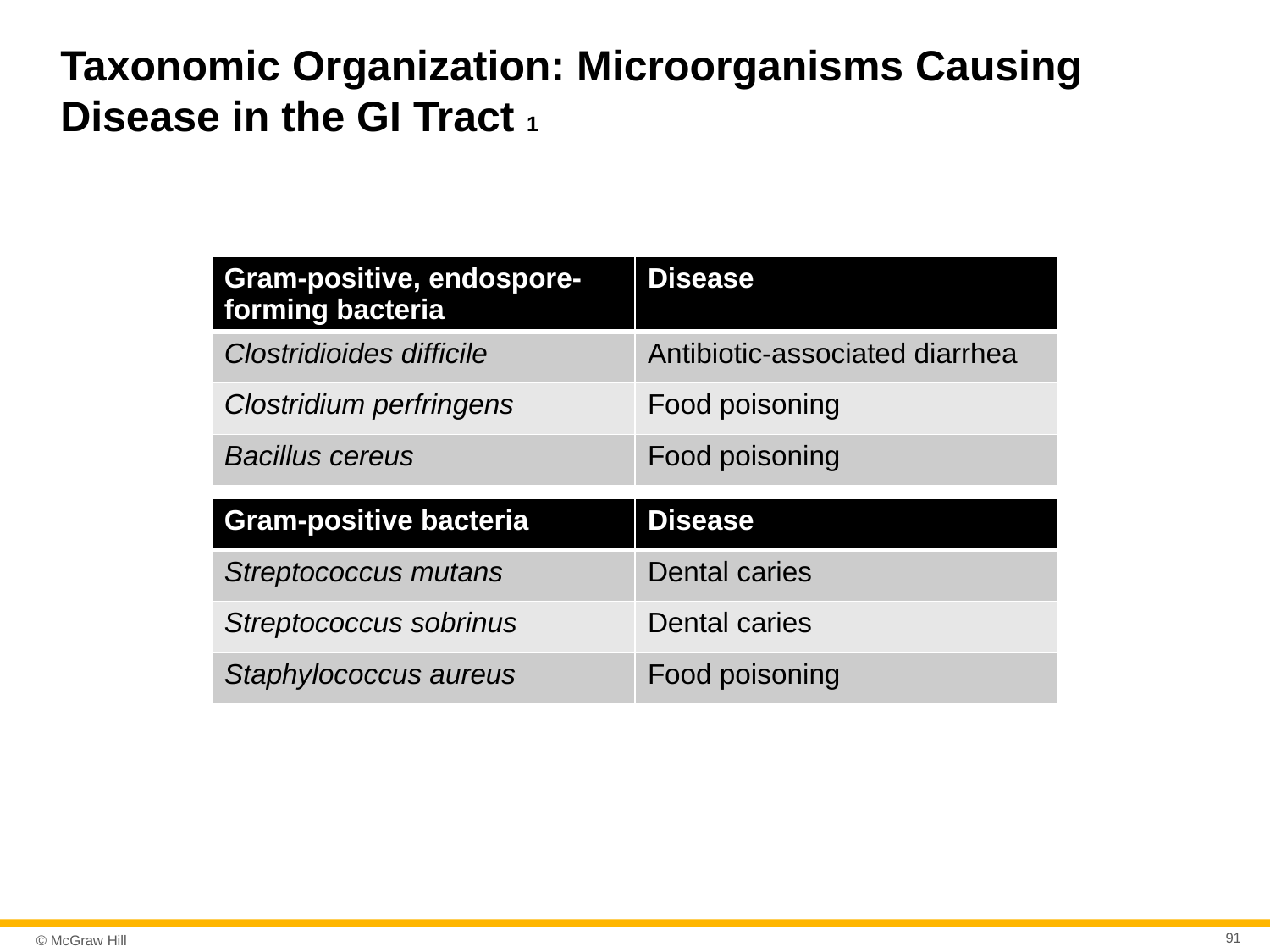

# Taxonomic Organization: Microorganisms Causing Disease in the GI Tract 1
| Gram-positive, endospore-forming bacteria | Disease |
| --- | --- |
| Clostridioides difficile | Antibiotic-associated diarrhea |
| Clostridium perfringens | Food poisoning |
| Bacillus cereus | Food poisoning |
| Gram-positive bacteria | Disease |
| --- | --- |
| Streptococcus mutans | Dental caries |
| Streptococcus sobrinus | Dental caries |
| Staphylococcus aureus | Food poisoning |